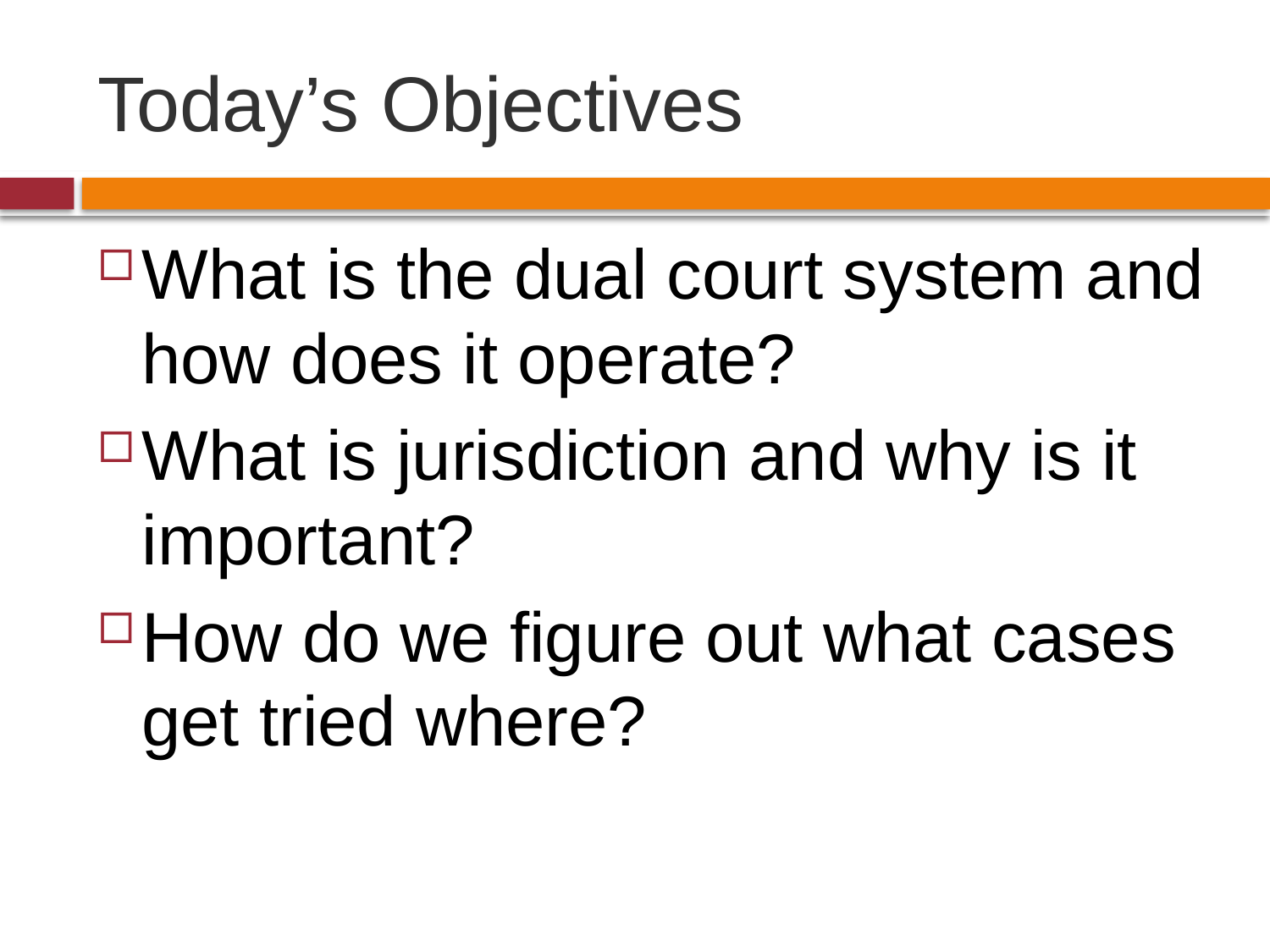

# Today’s Objectives
What is the dual court system and how does it operate?
What is jurisdiction and why is it important?
How do we figure out what cases get tried where?